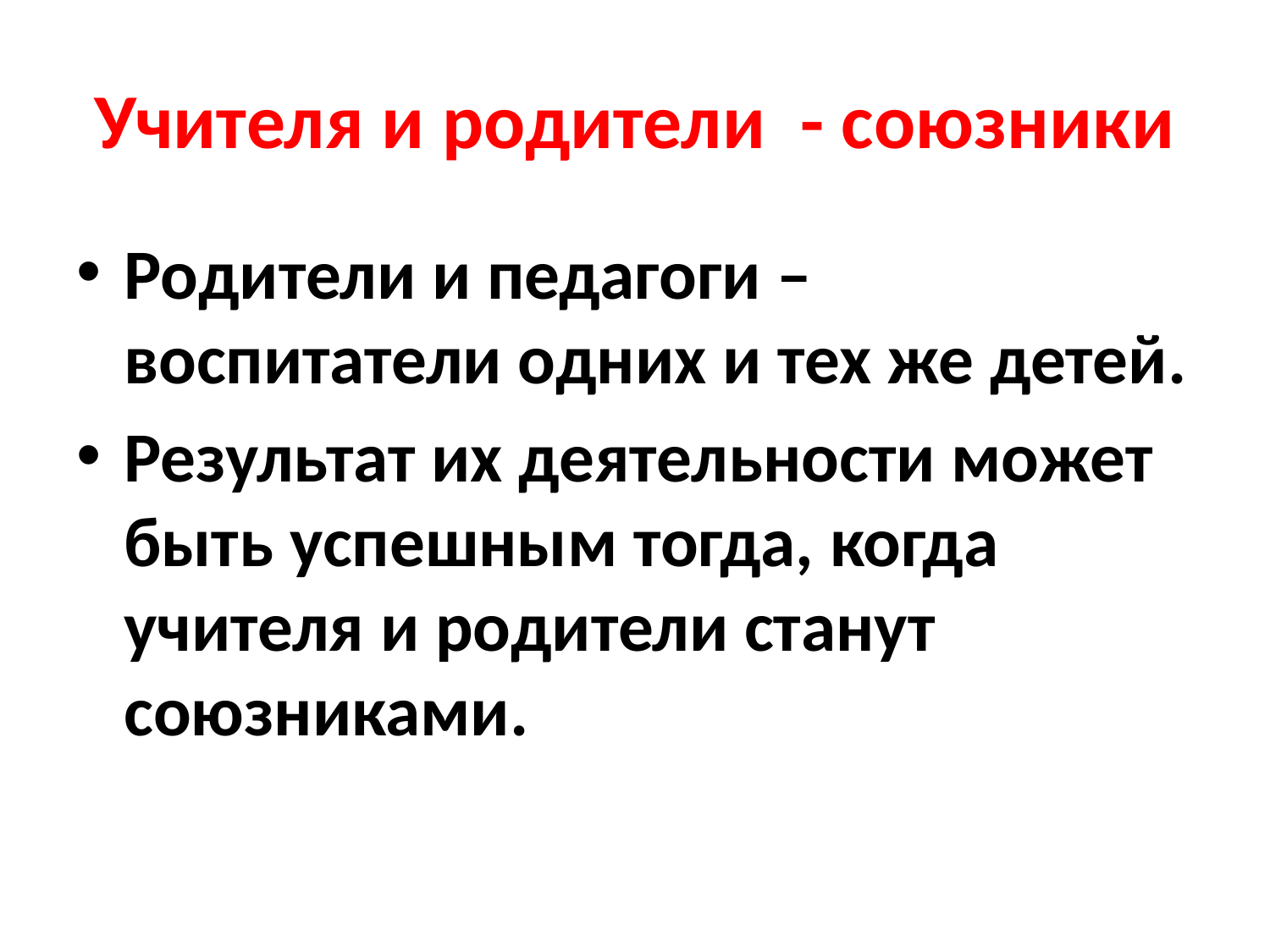

# Учителя и родители  - союзники
Родители и педагоги – воспитатели одних и тех же детей.
Результат их деятельности может быть успешным тогда, когда учителя и родители станут союзниками.